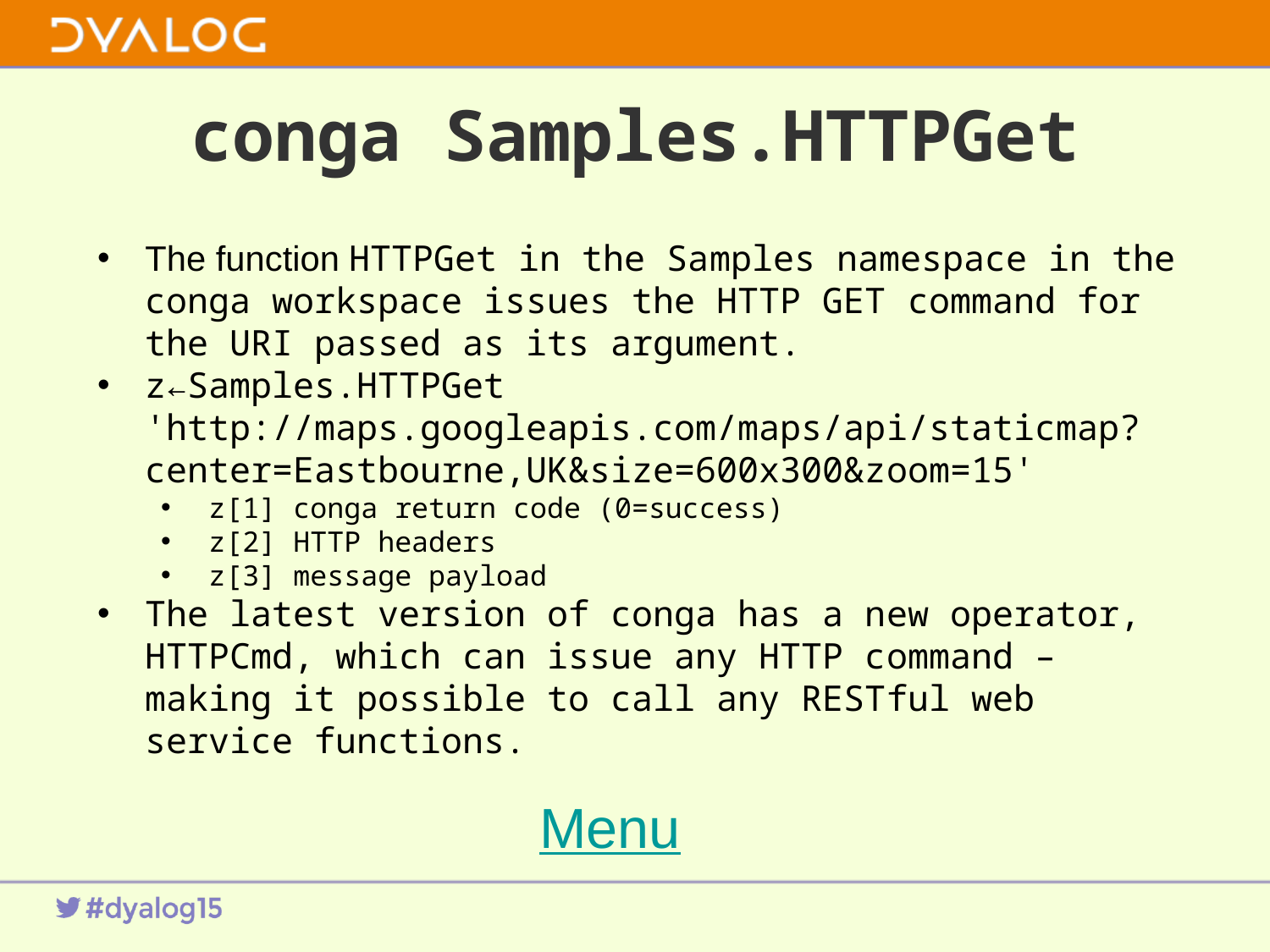

# conga Samples.HTTPGet
The function HTTPGet in the Samples namespace in the conga workspace issues the HTTP GET command for the URI passed as its argument.
z←Samples.HTTPGet 'http://maps.googleapis.com/maps/api/staticmap?center=Eastbourne,UK&size=600x300&zoom=15'
z[1] conga return code (0=success)
z[2] HTTP headers
z[3] message payload
The latest version of conga has a new operator, HTTPCmd, which can issue any HTTP command – making it possible to call any RESTful web service functions.

Menu